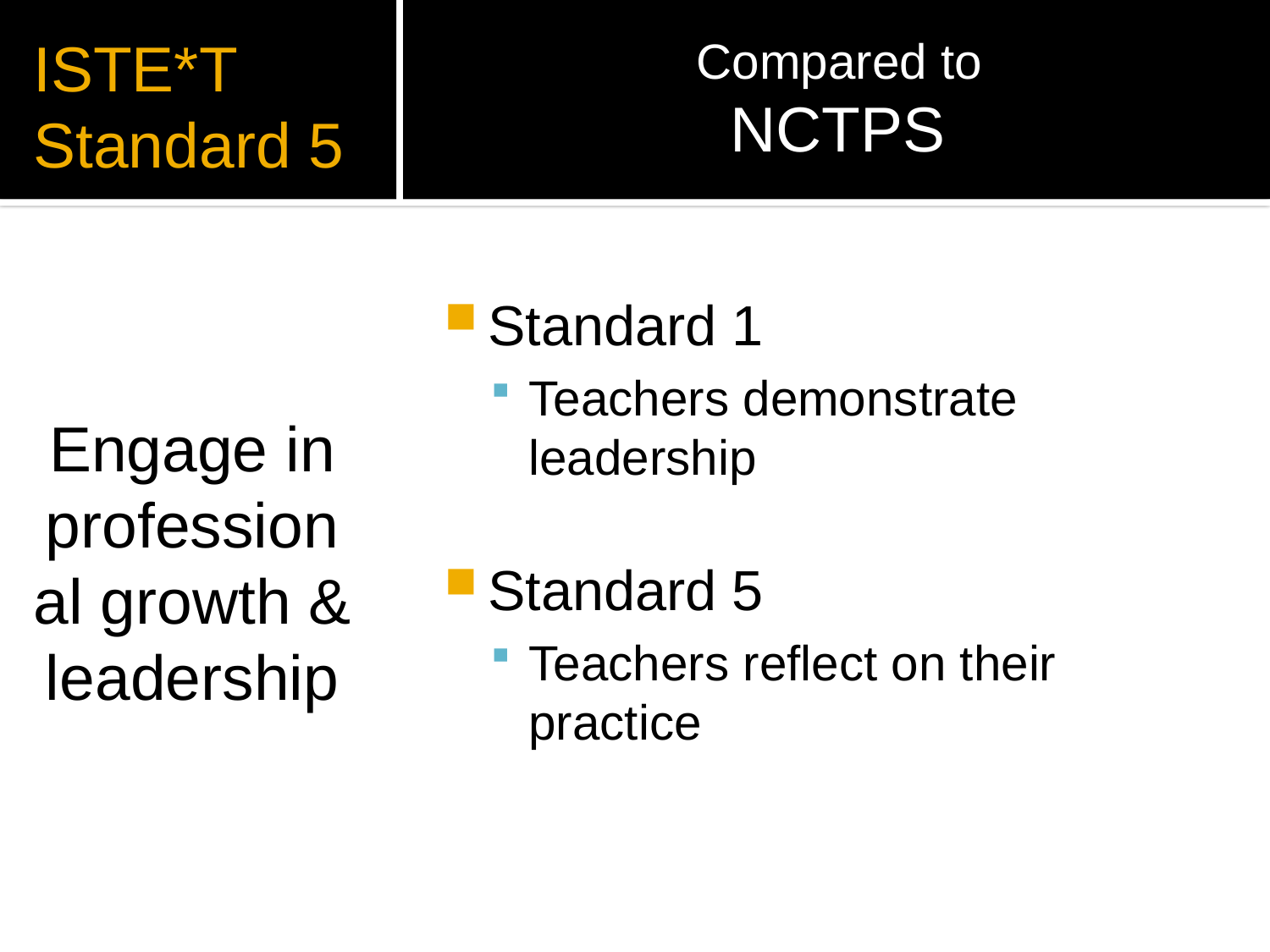

# ISTE*T Standard 5
Compared to
NCTPS
Engage in professional growth & leadership
Standard 1
Teachers demonstrate leadership

Standard 5
Teachers reflect on their practice